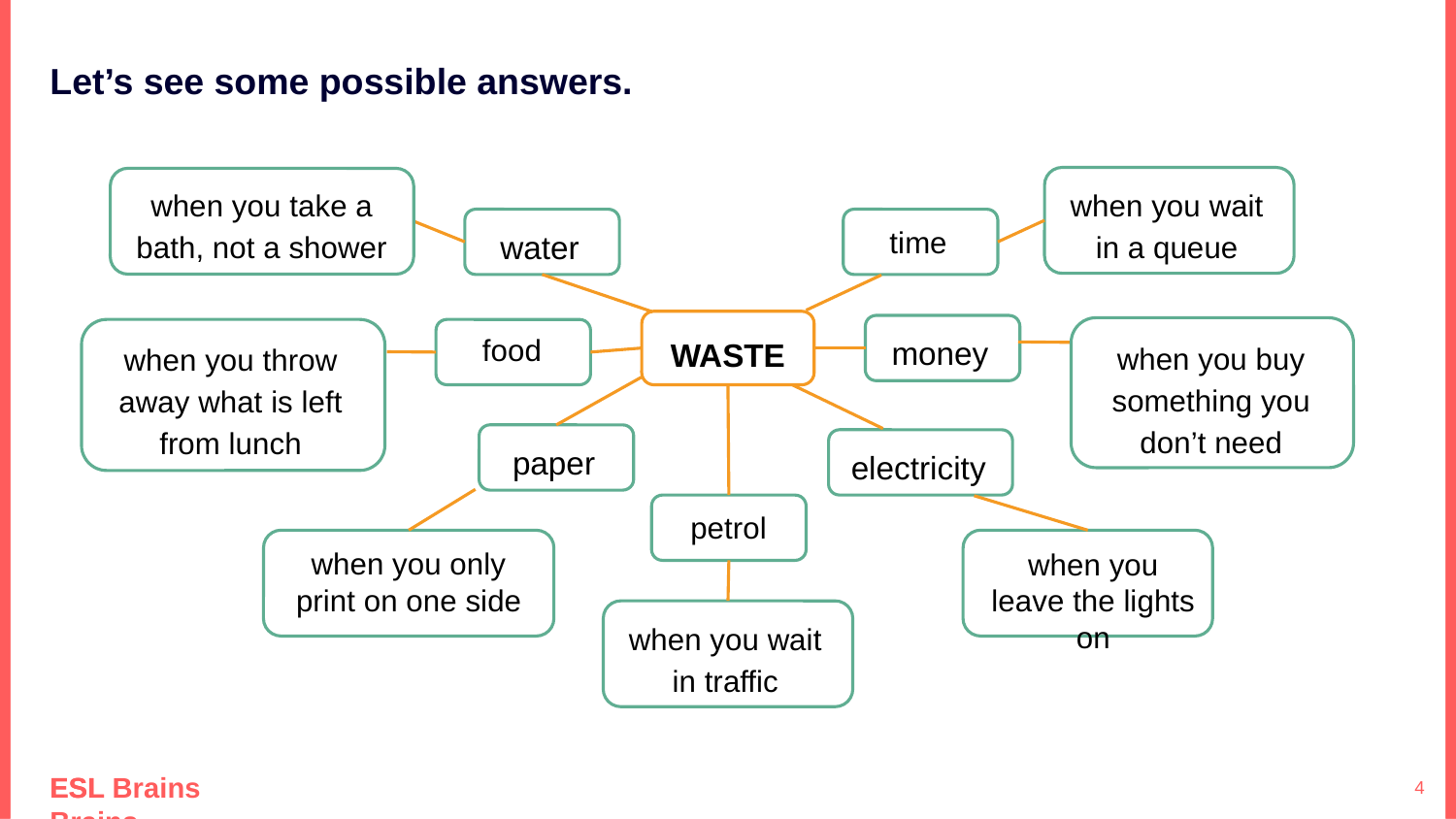

Let’s see some possible answers.
when you take a bath, not a shower
when you wait in a queue

time
water

WASTE
money
food

when you throw away what is left from lunch

when you buy something you don’t need
paper
electricity
petrol

when you only print on one side
when you leave the lights on
when you wait in traffic
ESL Brains
4